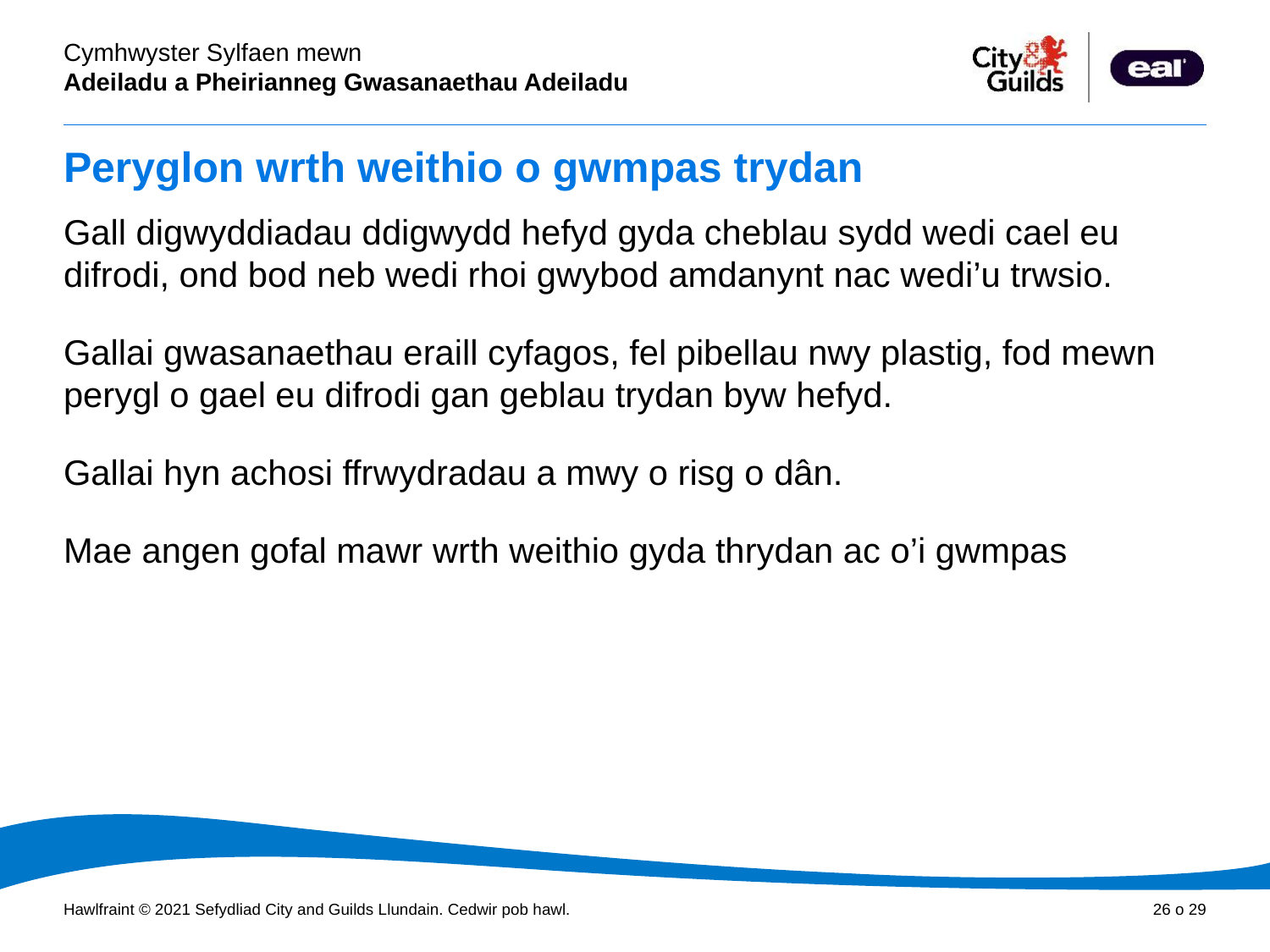

# Peryglon wrth weithio o gwmpas trydan
Gall digwyddiadau ddigwydd hefyd gyda cheblau sydd wedi cael eu difrodi, ond bod neb wedi rhoi gwybod amdanynt nac wedi’u trwsio.
Gallai gwasanaethau eraill cyfagos, fel pibellau nwy plastig, fod mewn perygl o gael eu difrodi gan geblau trydan byw hefyd.
Gallai hyn achosi ffrwydradau a mwy o risg o dân.
Mae angen gofal mawr wrth weithio gyda thrydan ac o’i gwmpas